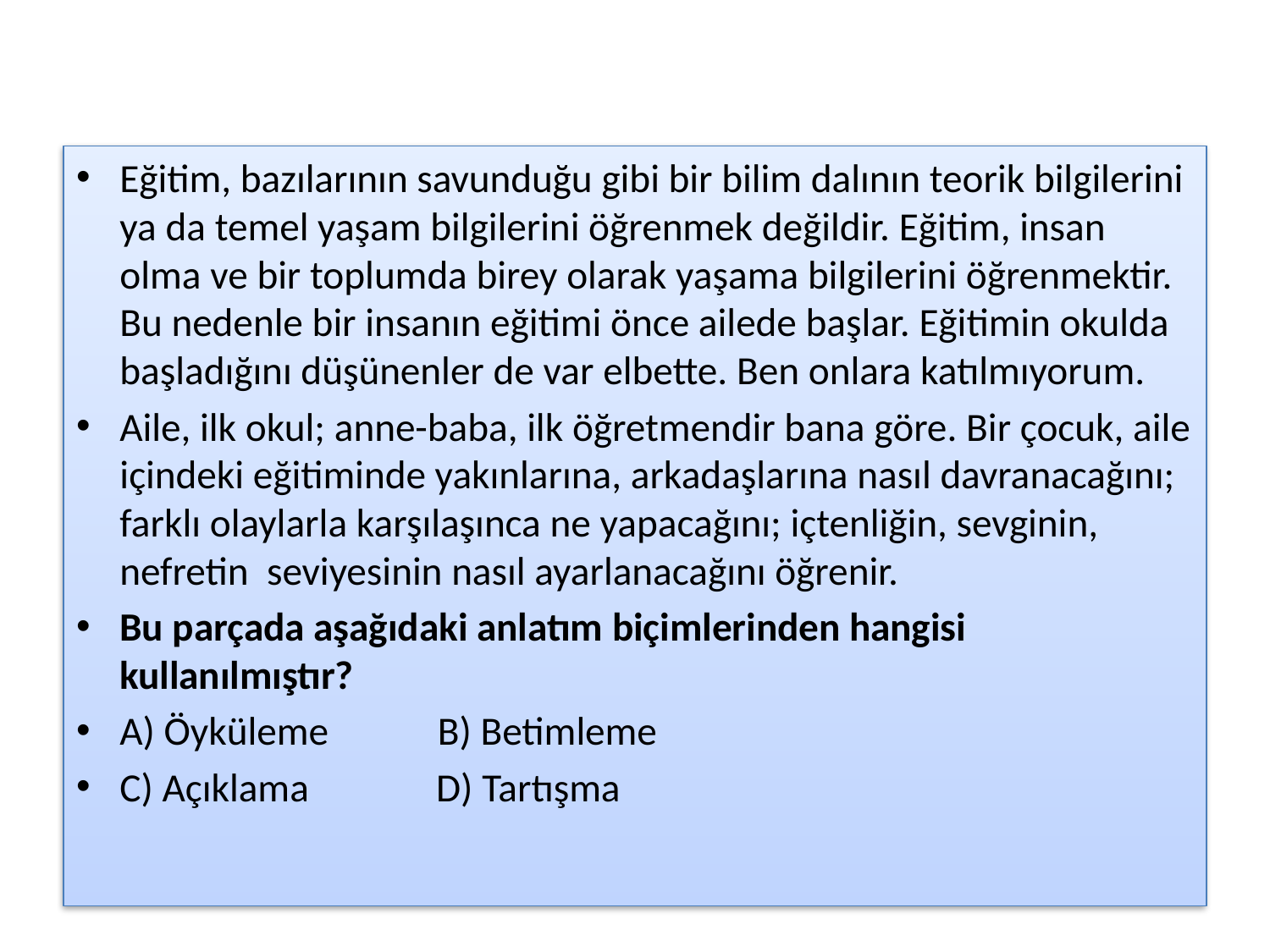

#
Eğitim, bazılarının savunduğu gibi bir bilim dalının teorik bilgilerini ya da temel yaşam bilgilerini öğrenmek değildir. Eğitim, insan olma ve bir toplumda birey olarak yaşama bilgilerini öğrenmektir. Bu nedenle bir insanın eğitimi önce ailede başlar. Eğitimin okulda başladığını düşünenler de var elbette. Ben onlara katılmıyorum.
Aile, ilk okul; anne-baba, ilk öğretmendir bana göre. Bir çocuk, aile içindeki eğitiminde yakınlarına, arkadaşlarına nasıl davranacağını; farklı olaylarla karşılaşınca ne yapacağını; içtenliğin, sevginin, nefretin  seviyesinin nasıl ayarlanacağını öğrenir.
Bu parçada aşağıdaki anlatım biçimlerinden hangisi kullanılmıştır?
A) Öyküleme            B) Betimleme
C) Açıklama              D) Tartışma